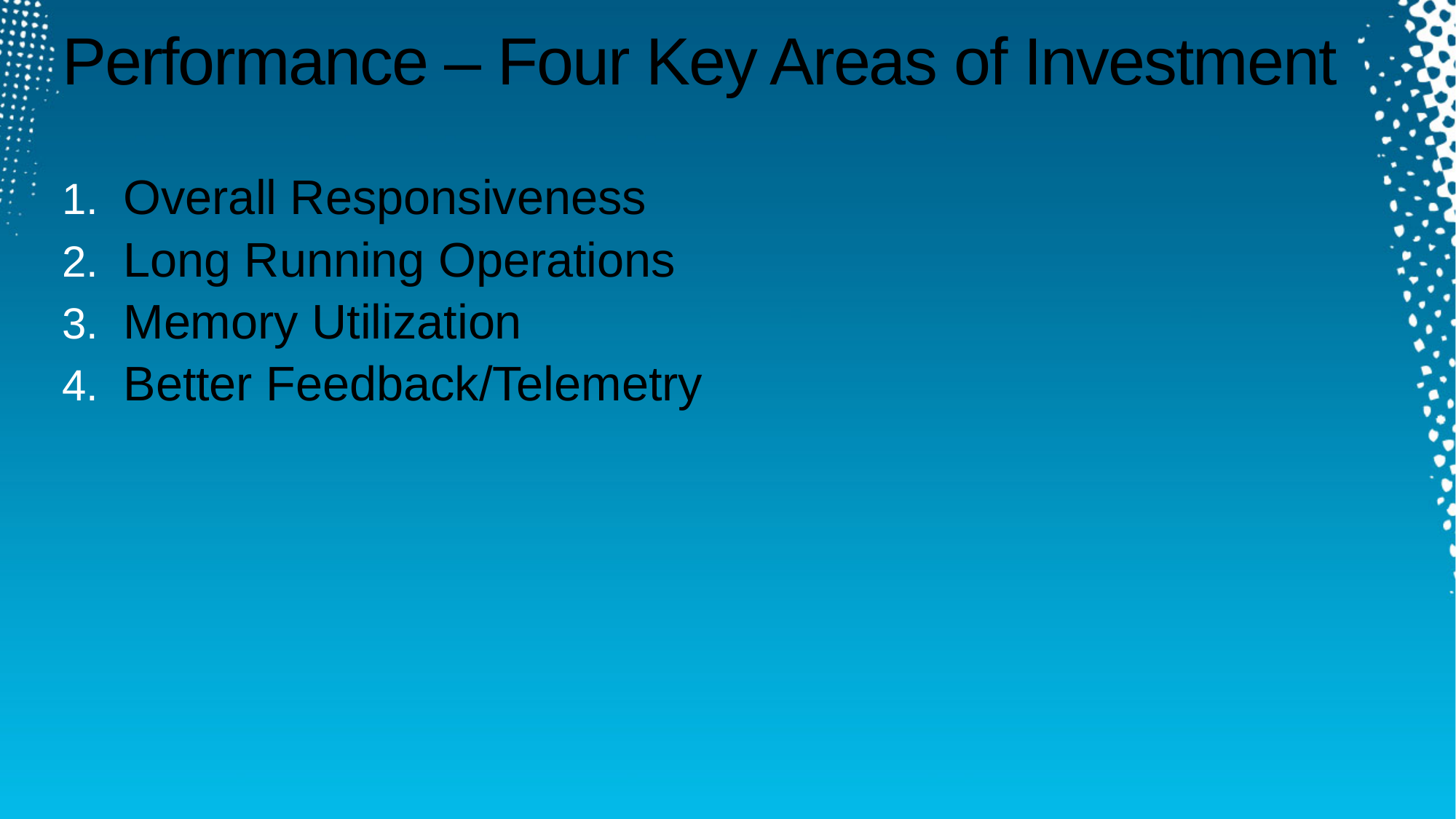

# Performance – Four Key Areas of Investment
Overall Responsiveness
Long Running Operations
Memory Utilization
Better Feedback/Telemetry